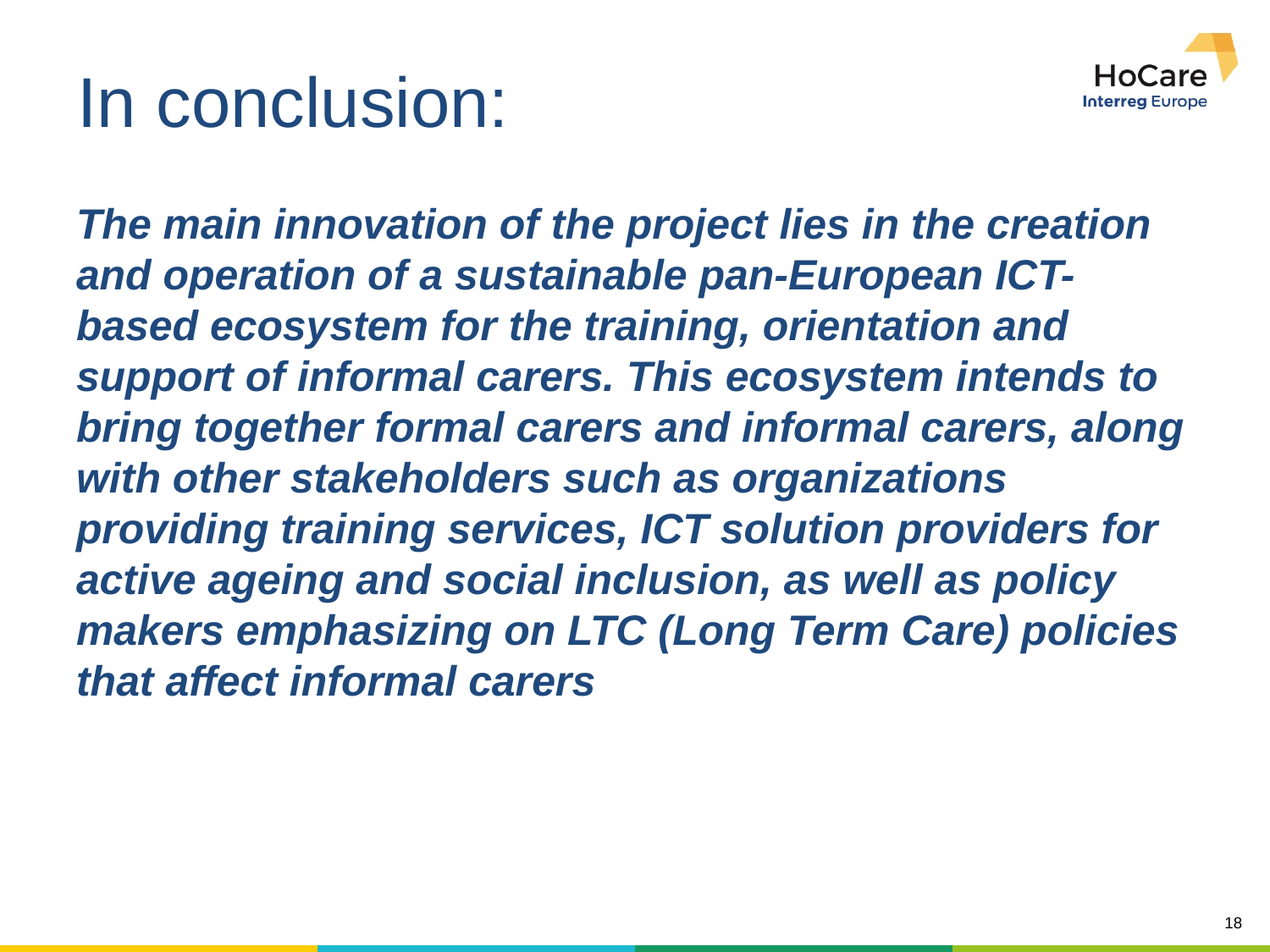

# In conclusion:
The main innovation of the project lies in the creation and operation of a sustainable pan-European ICT-based ecosystem for the training, orientation and support of informal carers. This ecosystem intends to bring together formal carers and informal carers, along with other stakeholders such as organizations providing training services, ICT solution providers for active ageing and social inclusion, as well as policy makers emphasizing on LTC (Long Term Care) policies that affect informal carers